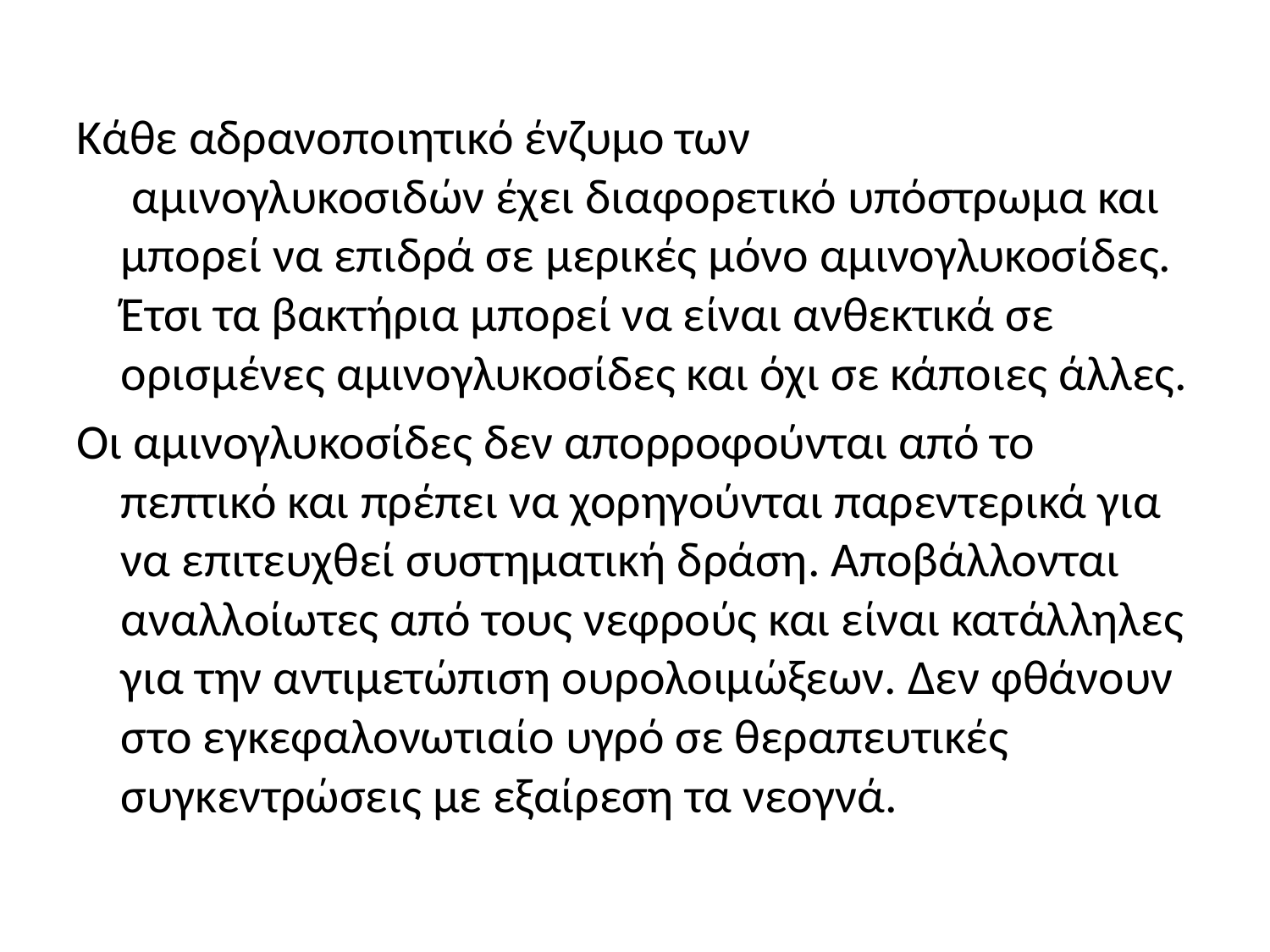

Κάθε αδρανοποιητικό ένζυμο των                                          αμινογλυκοσιδών έχει διαφορετικό υπόστρωμα και μπορεί να επιδρά σε μερικές μόνο αμινογλυκοσίδες. Έτσι τα βακτήρια μπορεί να είναι ανθεκτικά σε ορισμένες αμινογλυκοσίδες και όχι σε κάποιες άλλες.
Οι αμινογλυκοσίδες δεν απορροφούνται από το πεπτικό και πρέπει να χορηγούνται παρεντερικά για να επιτευχθεί συστηματική δράση. Αποβάλλονται αναλλοίωτες από τους νεφρούς και είναι κατάλληλες για την αντιμετώπιση ουρολοιμώξεων. Δεν φθάνουν στο εγκεφαλονωτιαίο υγρό σε θεραπευτικές συγκεντρώσεις με εξαίρεση τα νεογνά.